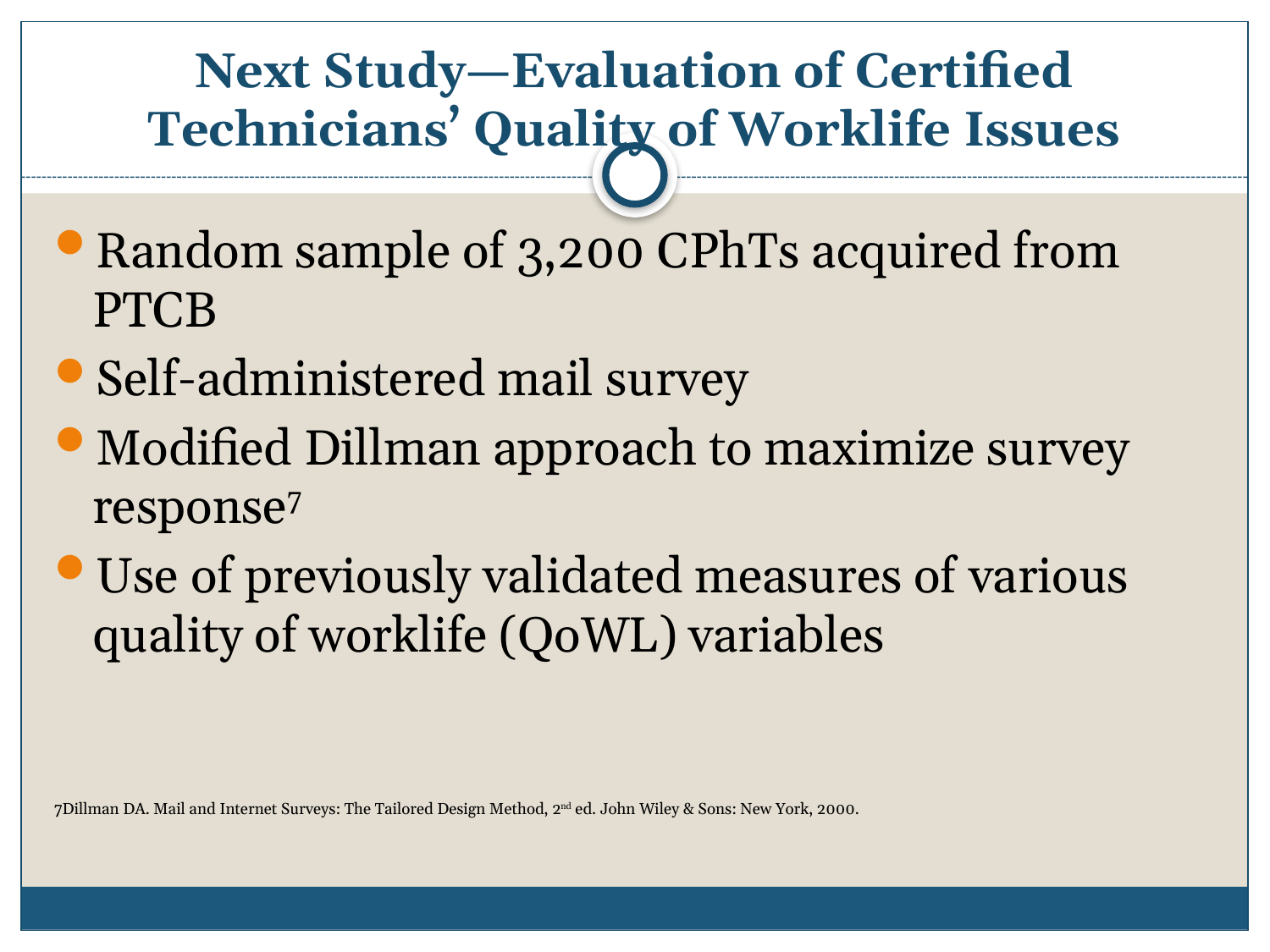

# Next Study—Evaluation of Certified Technicians’ Quality of Worklife Issues
Random sample of 3,200 CPhTs acquired from PTCB
Self-administered mail survey
Modified Dillman approach to maximize survey response7
Use of previously validated measures of various quality of worklife (QoWL) variables

7Dillman DA. Mail and Internet Surveys: The Tailored Design Method, 2nd ed. John Wiley & Sons: New York, 2000.